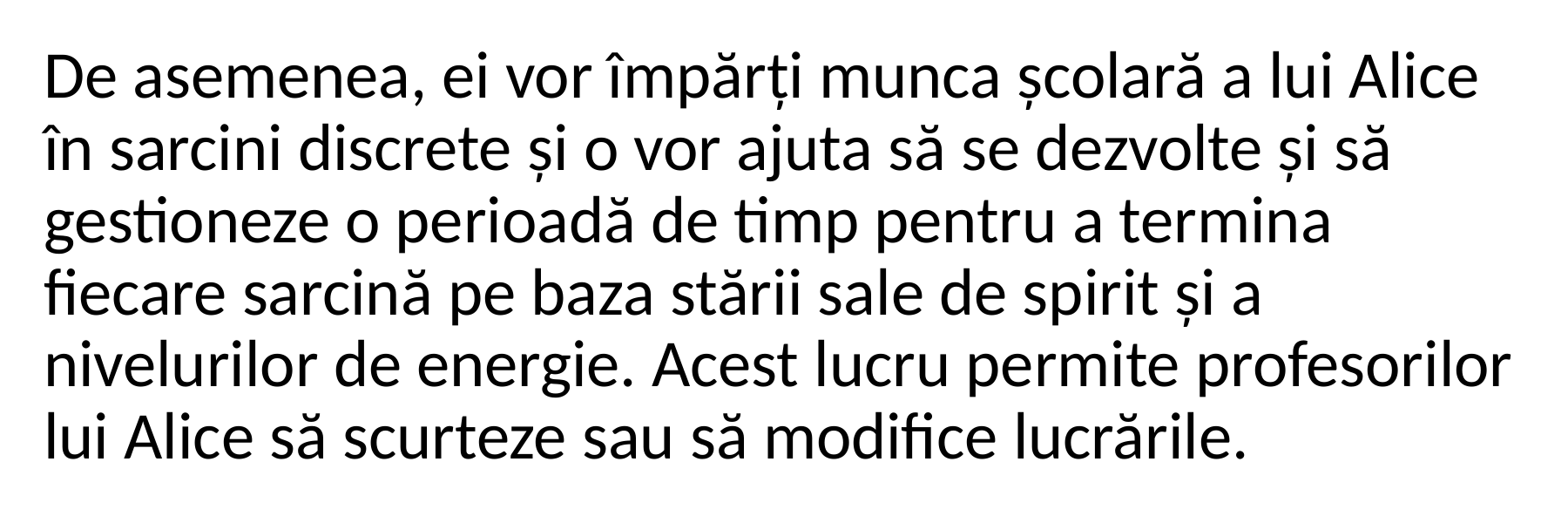

De asemenea, ei vor împărți munca școlară a lui Alice în sarcini discrete și o vor ajuta să se dezvolte și să gestioneze o perioadă de timp pentru a termina fiecare sarcină pe baza stării sale de spirit și a nivelurilor de energie. Acest lucru permite profesorilor lui Alice să scurteze sau să modifice lucrările.